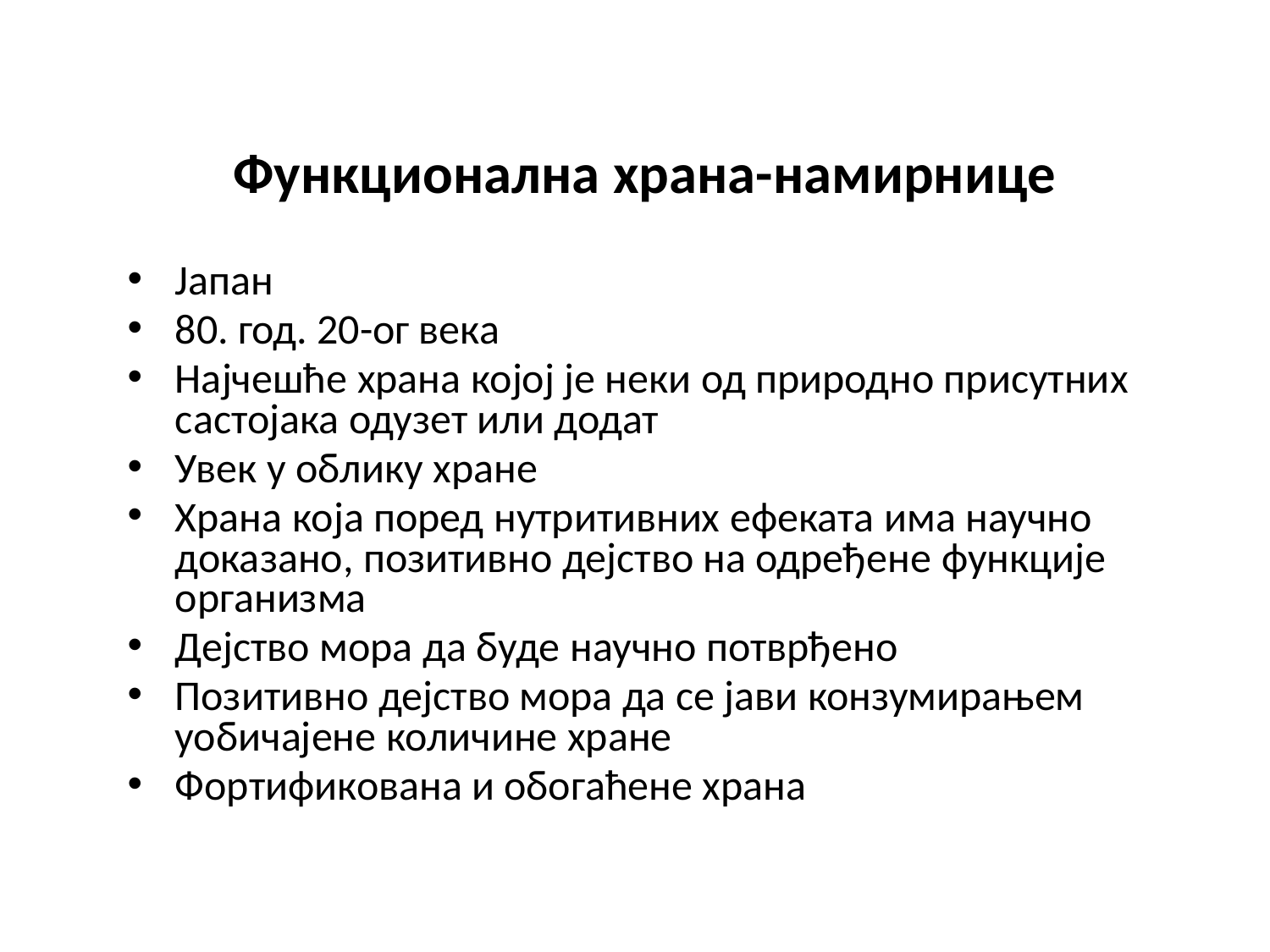

Функционална храна-намирнице
Јапан
80. год. 20-ог века
Најчешће храна којој је неки од природно присутних састојака одузет или додат
Увек у облику хране
Храна која поред нутритивних ефеката има научно доказано, позитивно дејство на одређене функције организма
Дејство мора да буде научно потврђено
Позитивно дејство мора да се јави конзумирањем уобичајене количине хране
Фортификована и обогаћене храна